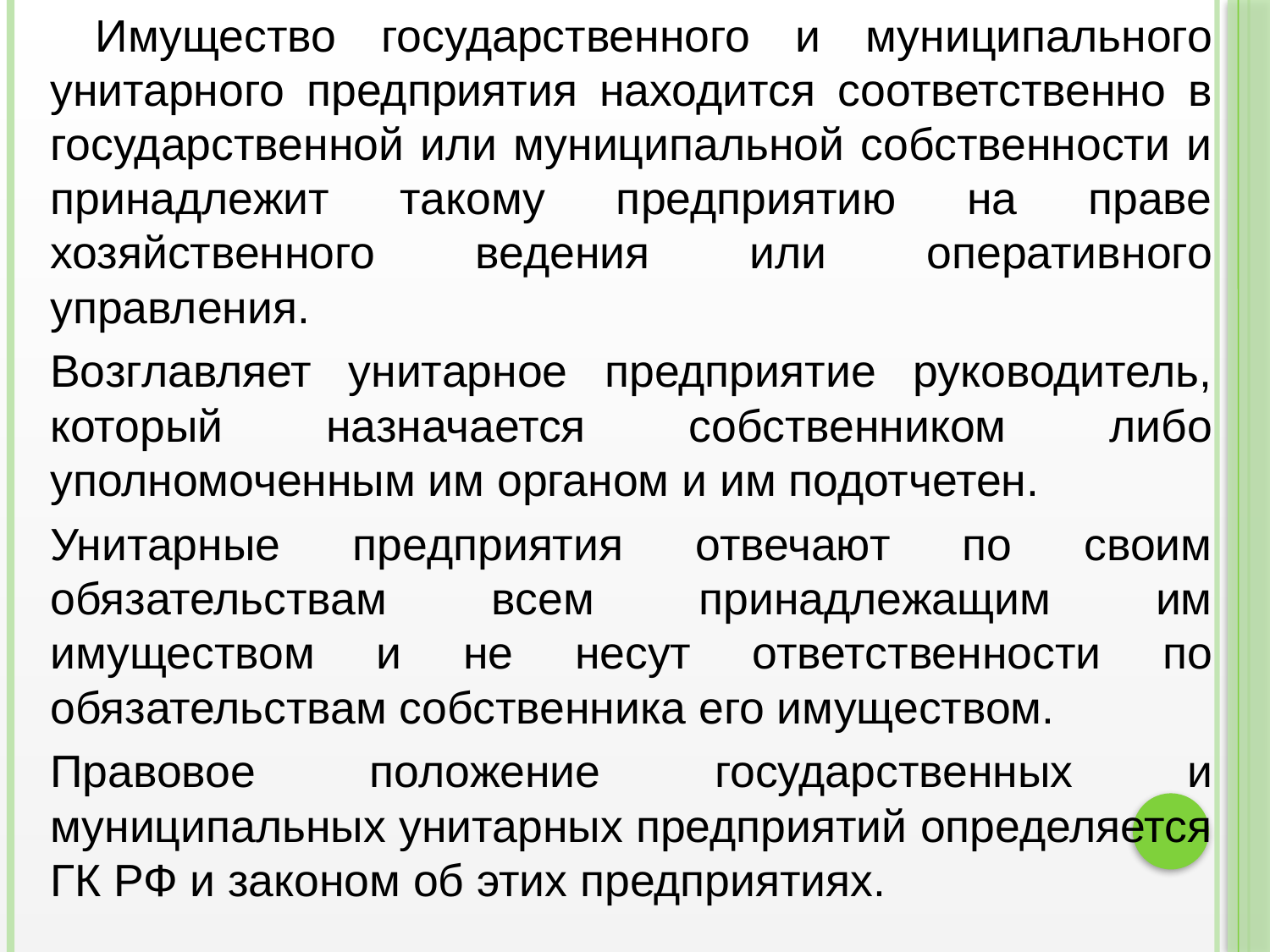

Имущество государственного и муниципального унитар­ного предприятия находится соответственно в государствен­ной или муниципальной собственности и принадлежит такому предприятию на праве хозяйственного ведения или оператив­ного управления.
		Возглавляет унитарное предприятие руководитель, кото­рый назначается собственником либо уполномоченным им органом и им подотчетен.
		Унитарные предприятия отвечают по своим обязательст­вам всем принадлежащим им имуществом и не несут ответст­венности по обязательствам собственника его имуществом.
		Правовое положение государственных и муниципальных унитарных предприятий определяется ГК РФ и законом об этих предприятиях.